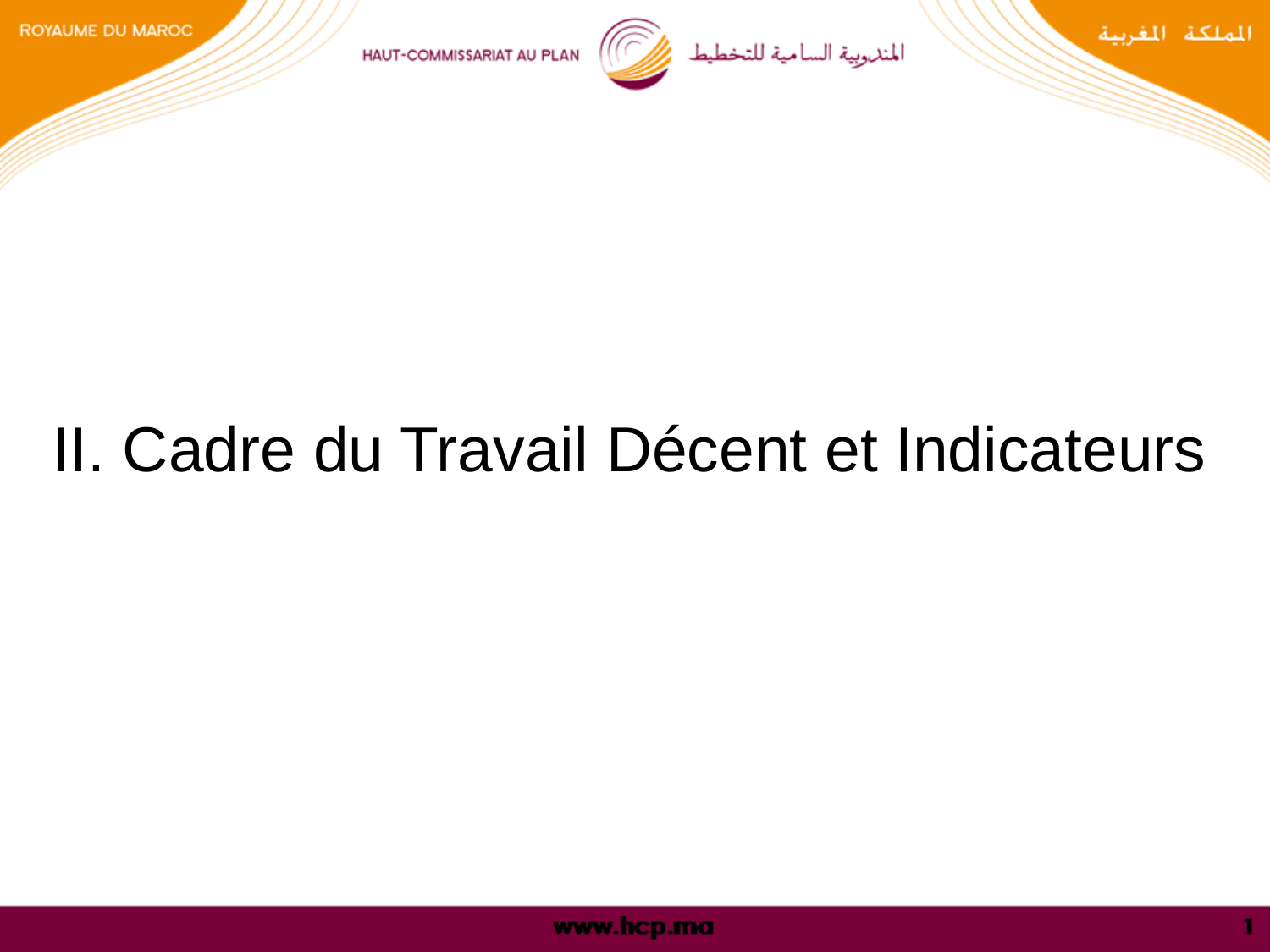

II. Cadre du Travail Décent et Indicateurs